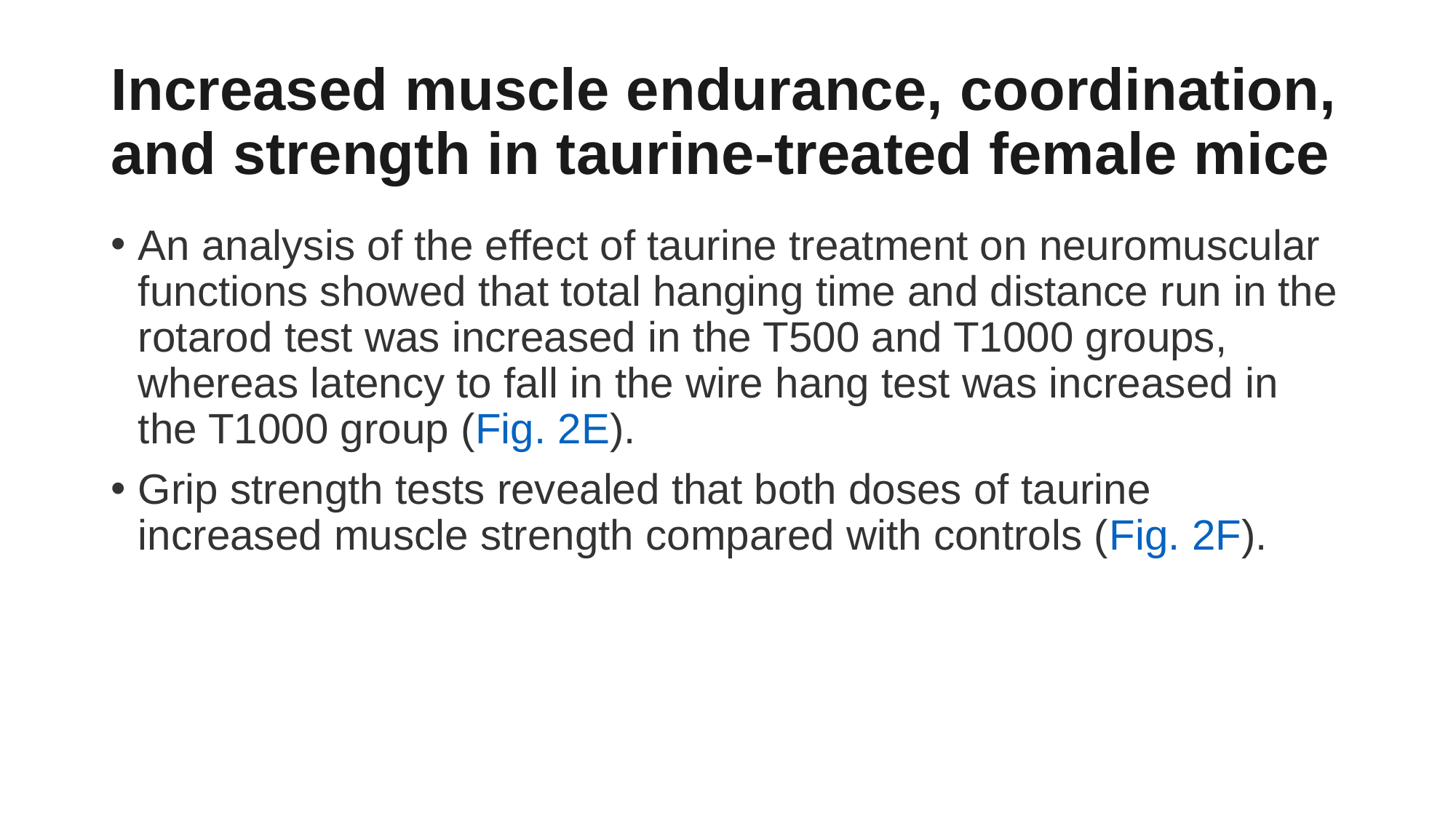

# Increased muscle endurance, coordination, and strength in taurine-treated female mice
An analysis of the effect of taurine treatment on neuromuscular functions showed that total hanging time and distance run in the rotarod test was increased in the T500 and T1000 groups, whereas latency to fall in the wire hang test was increased in the T1000 group (Fig. 2E).
Grip strength tests revealed that both doses of taurine increased muscle strength compared with controls (Fig. 2F).